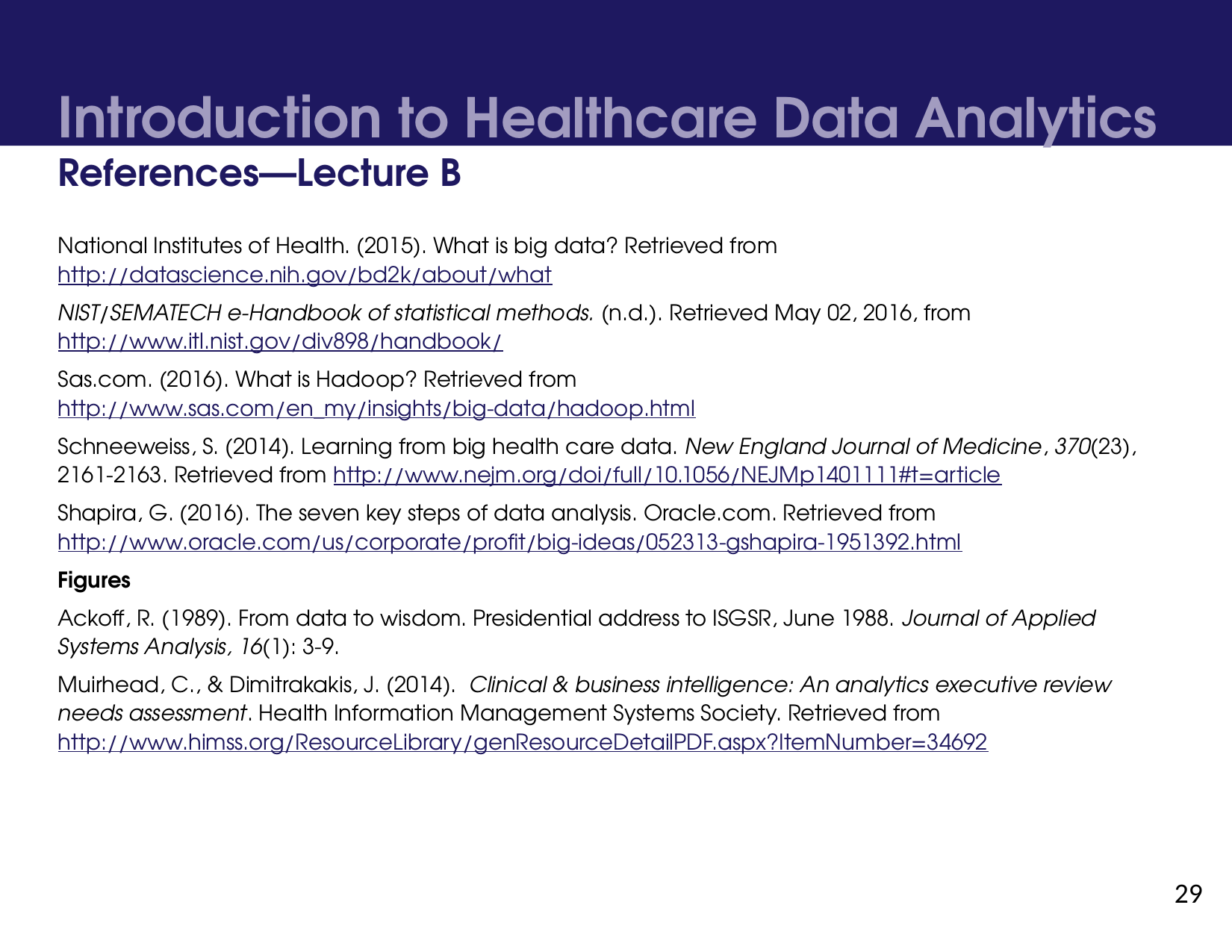

# Introduction to Healthcare Data Analytics References—Lecture B
National Institutes of Health. (2015). What is big data? Retrieved from http://datascience.nih.gov/bd2k/about/what
NIST/SEMATECH e-Handbook of statistical methods. (n.d.). Retrieved May 02, 2016, from http://www.itl.nist.gov/div898/handbook/
Sas.com. (2016). What is Hadoop? Retrieved from http://www.sas.com/en_my/insights/big-data/hadoop.html
Schneeweiss, S. (2014). Learning from big health care data. New England Journal of Medicine, 370(23), 2161-2163. Retrieved from http://www.nejm.org/doi/full/10.1056/NEJMp1401111#t=article
Shapira, G. (2016). The seven key steps of data analysis. Oracle.com. Retrieved from http://www.oracle.com/us/corporate/profit/big-ideas/052313-gshapira-1951392.html
Figures
Ackoff, R. (1989). From data to wisdom. Presidential address to ISGSR, June 1988. Journal of Applied Systems Analysis, 16(1): 3-9.
Muirhead, C., & Dimitrakakis, J. (2014).  Clinical & business intelligence: An analytics executive review needs assessment. Health Information Management Systems Society. Retrieved from http://www.himss.org/ResourceLibrary/genResourceDetailPDF.aspx?ItemNumber=34692
29